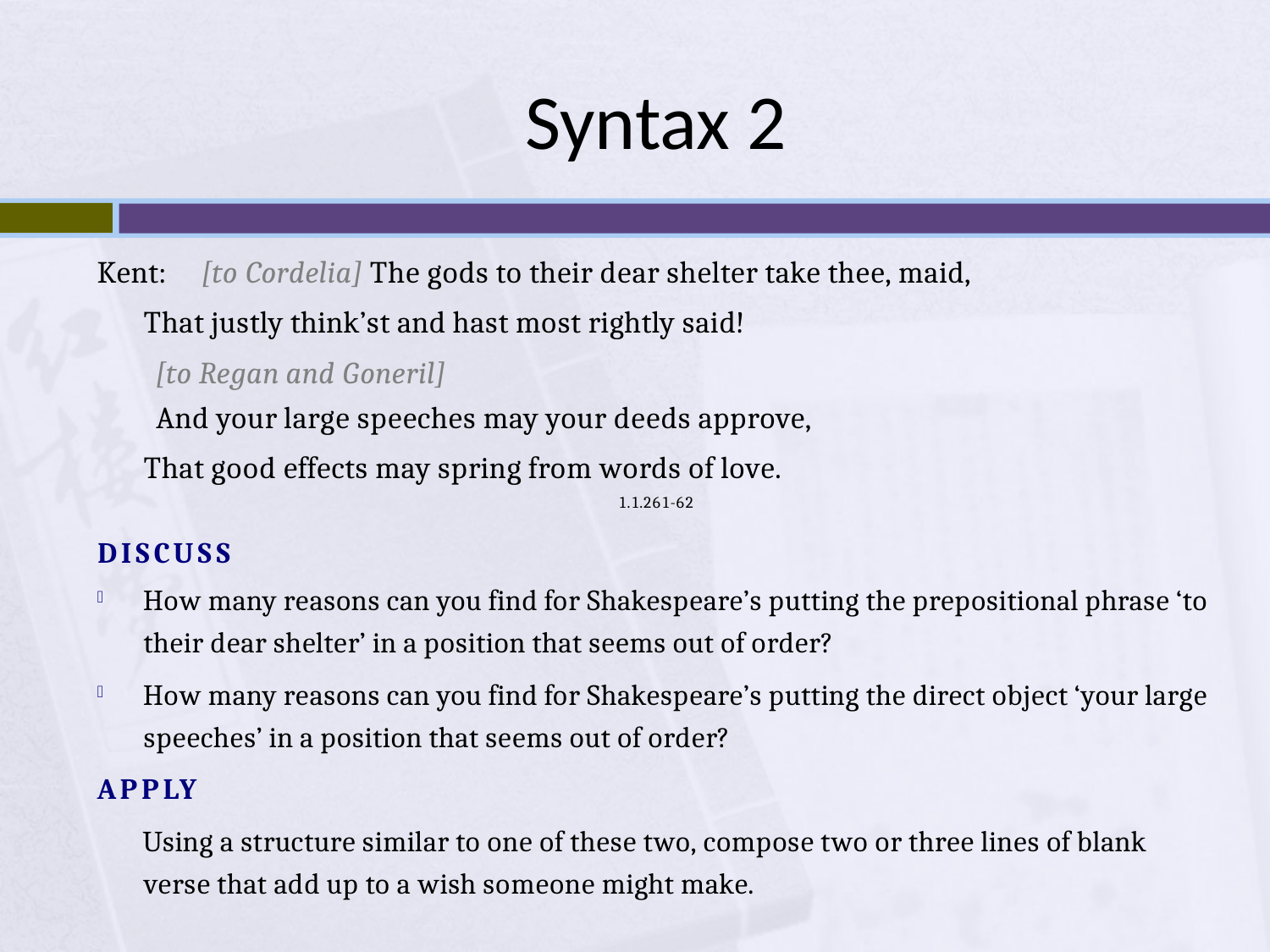

# Syntax 2
Kent:	[to Cordelia] The gods to their dear shelter take thee, maid,
	That justly think’st and hast most rightly said!
	[to Regan and Goneril]
	And your large speeches may your deeds approve,
	That good effects may spring from words of love.
1.1.261-62
DISCUSS
How many reasons can you find for Shakespeare’s putting the prepositional phrase ‘to their dear shelter’ in a position that seems out of order?
How many reasons can you find for Shakespeare’s putting the direct object ‘your large speeches’ in a position that seems out of order?
APPLY
Using a structure similar to one of these two, compose two or three lines of blank verse that add up to a wish someone might make.